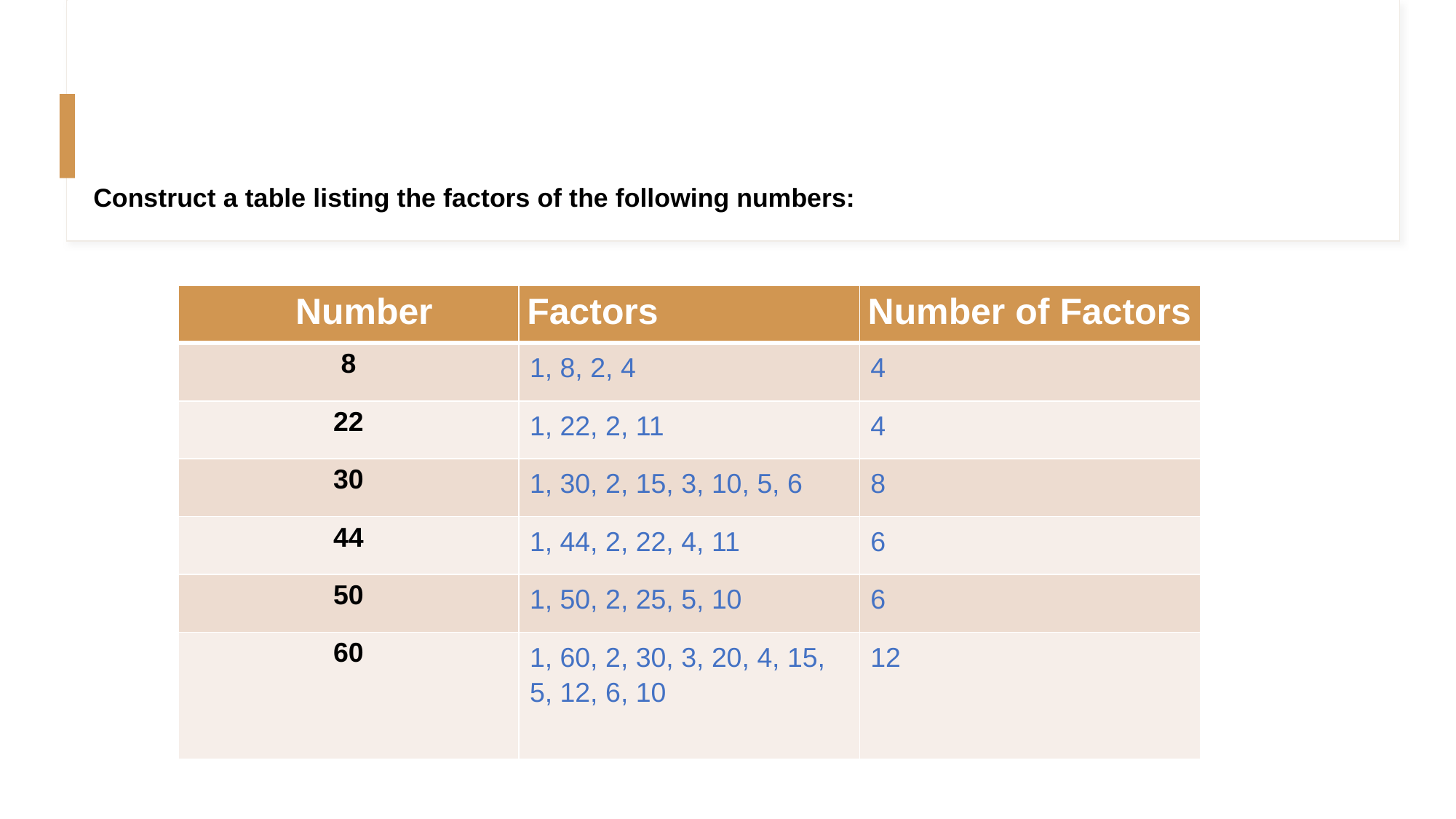

# Construct a table listing the factors of the following numbers:
| Number | Factors | Number of Factors |
| --- | --- | --- |
| 8 | 1, 8, 2, 4 | 4 |
| 22 | 1, 22, 2, 11 | 4 |
| 30 | 1, 30, 2, 15, 3, 10, 5, 6 | 8 |
| 44 | 1, 44, 2, 22, 4, 11 | 6 |
| 50 | 1, 50, 2, 25, 5, 10 | 6 |
| 60 | 1, 60, 2, 30, 3, 20, 4, 15, 5, 12, 6, 10 | 12 |